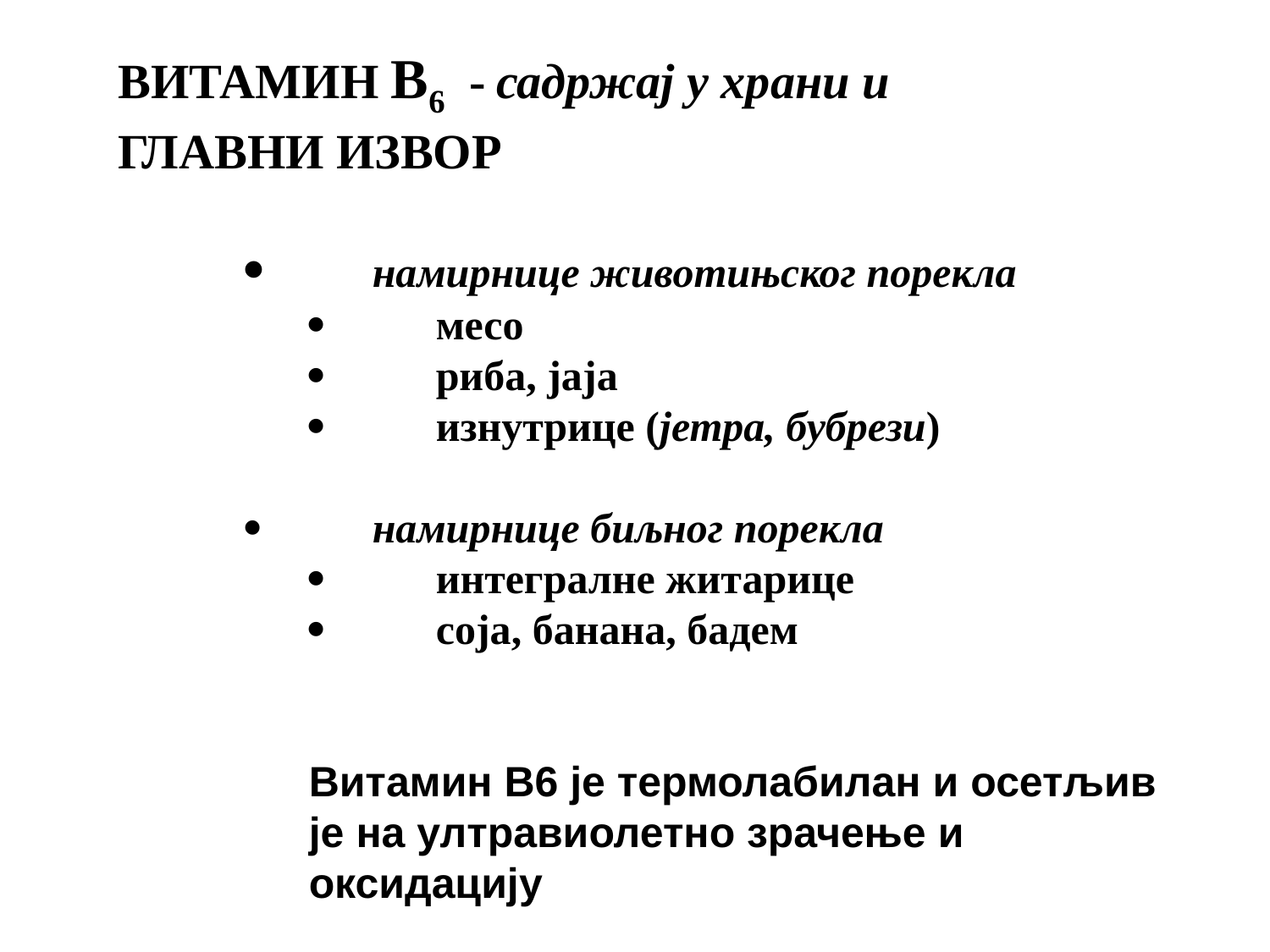

ВИТАМИН B6  - садржај у храни и
ГЛАВНИ ИЗВОР

•	намирнице животињског порекла
•	месо
•	риба, јаја
•	изнутрице (јетра, бубрези)

•	намирнице биљног порекла
•	интегралне житарице
•	соја, банана, бадем

Витамин B6 је термолабилан и осетљив је на ултравиолетно зрачење и оксидацију